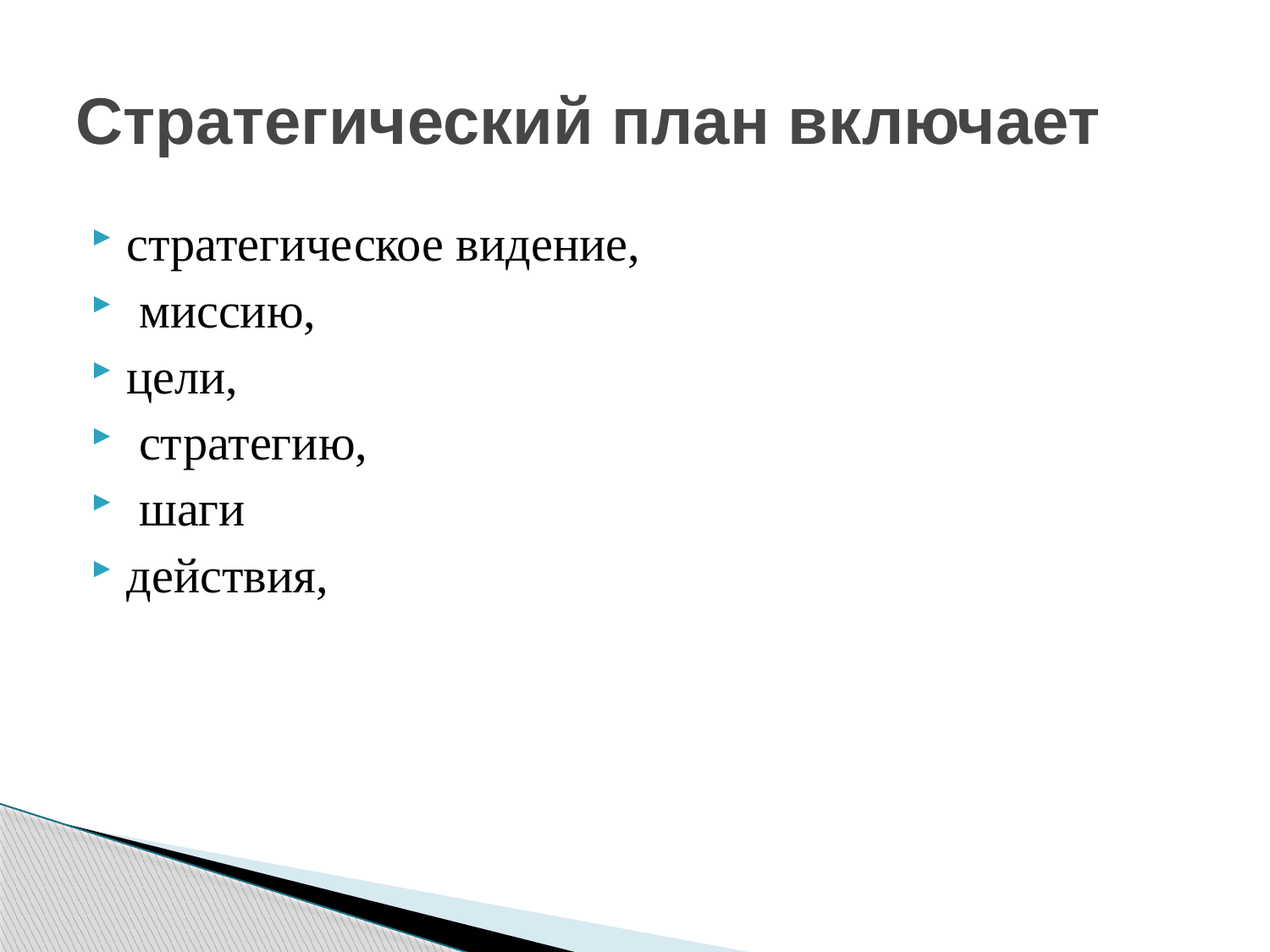

# Стратегический план включает
стратегическое видение,
 миссию,
цели,
 стратегию,
 шаги
действия,